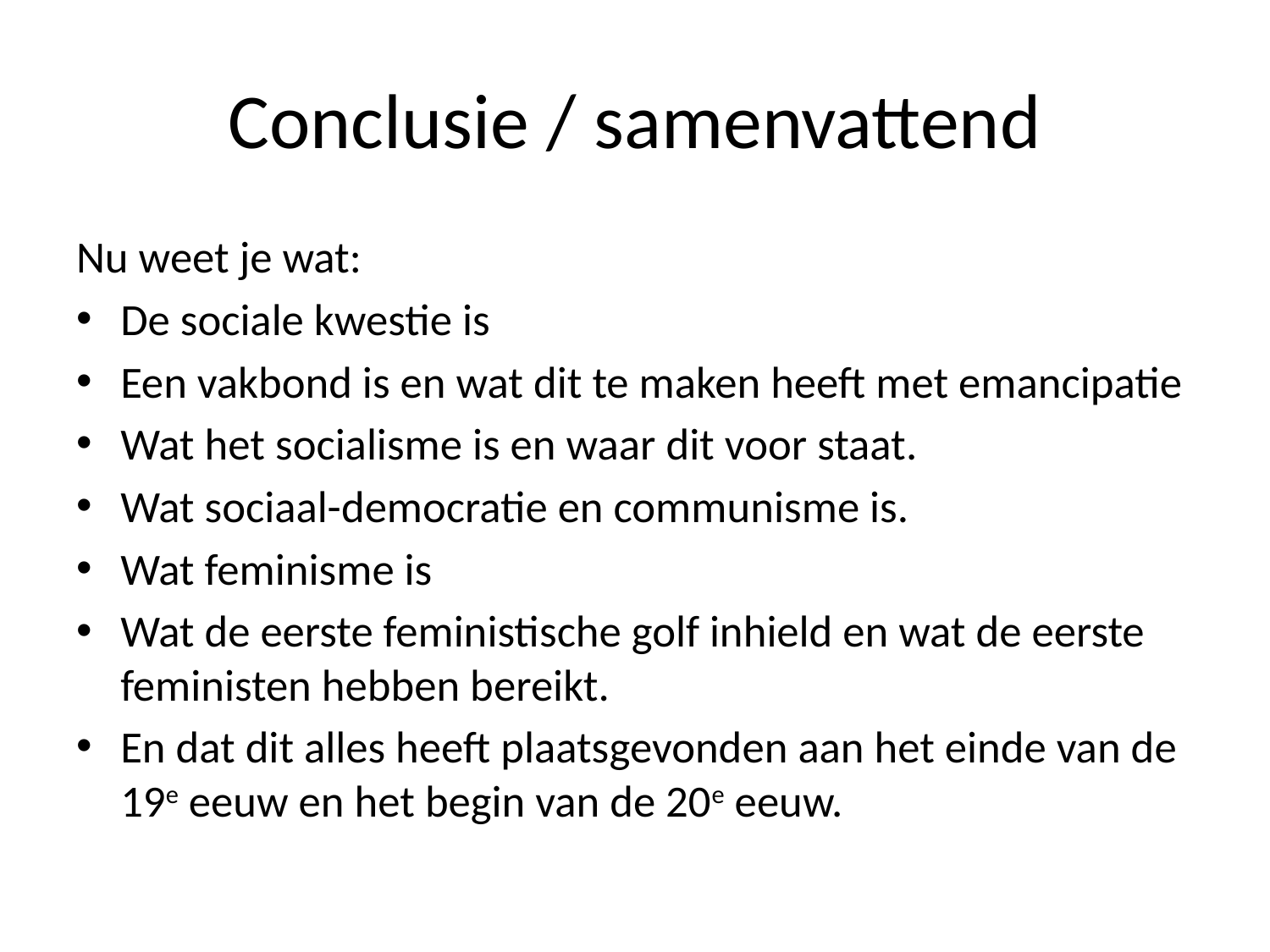

# Conclusie / samenvattend
Nu weet je wat:
De sociale kwestie is
Een vakbond is en wat dit te maken heeft met emancipatie
Wat het socialisme is en waar dit voor staat.
Wat sociaal-democratie en communisme is.
Wat feminisme is
Wat de eerste feministische golf inhield en wat de eerste feministen hebben bereikt.
En dat dit alles heeft plaatsgevonden aan het einde van de 19e eeuw en het begin van de 20e eeuw.